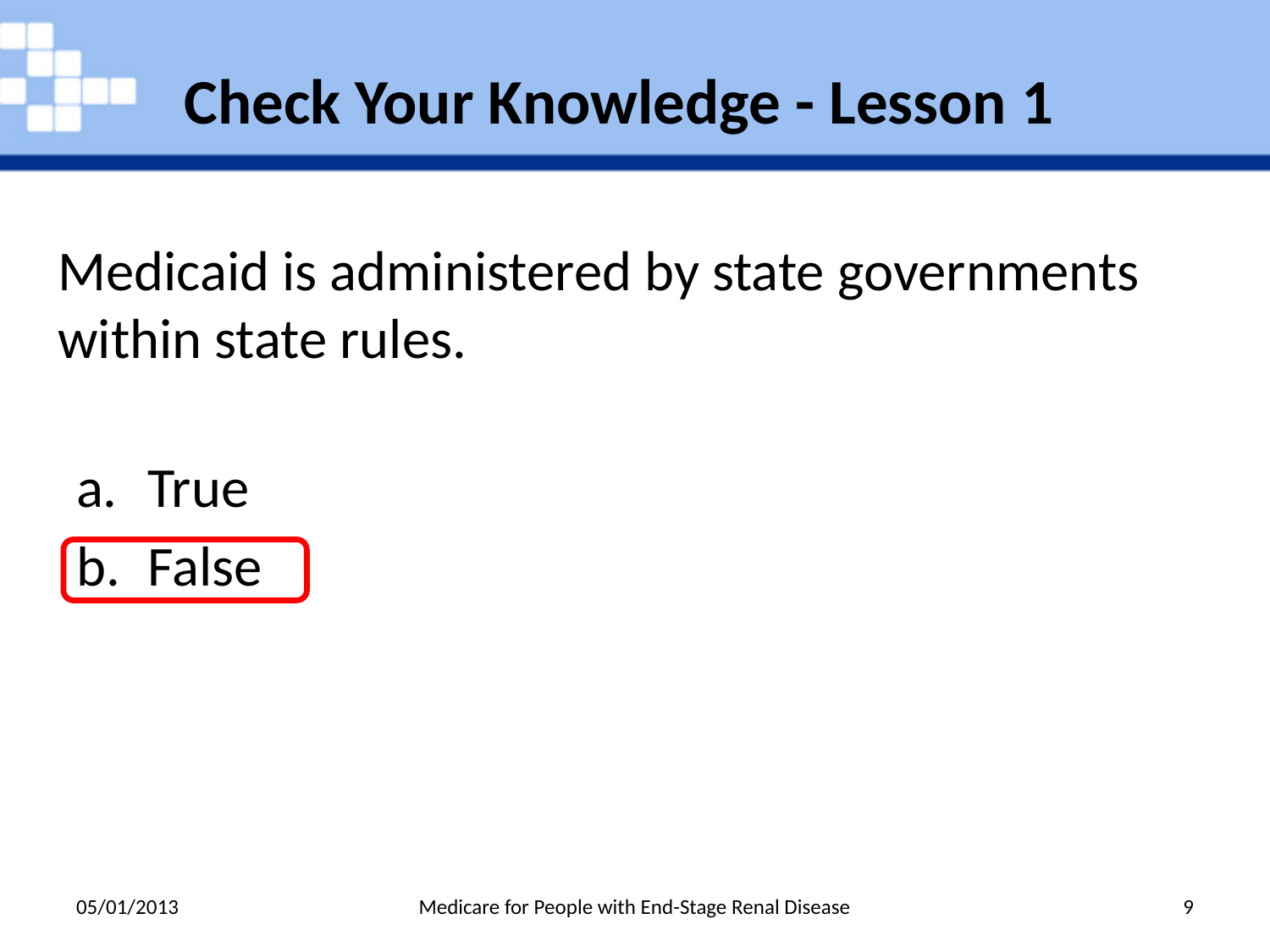

#
Check Your Knowledge - Lesson 1
Medicaid is administered by state governments within state rules.
True
False

05/01/2013
Medicare for People with End-Stage Renal Disease
9